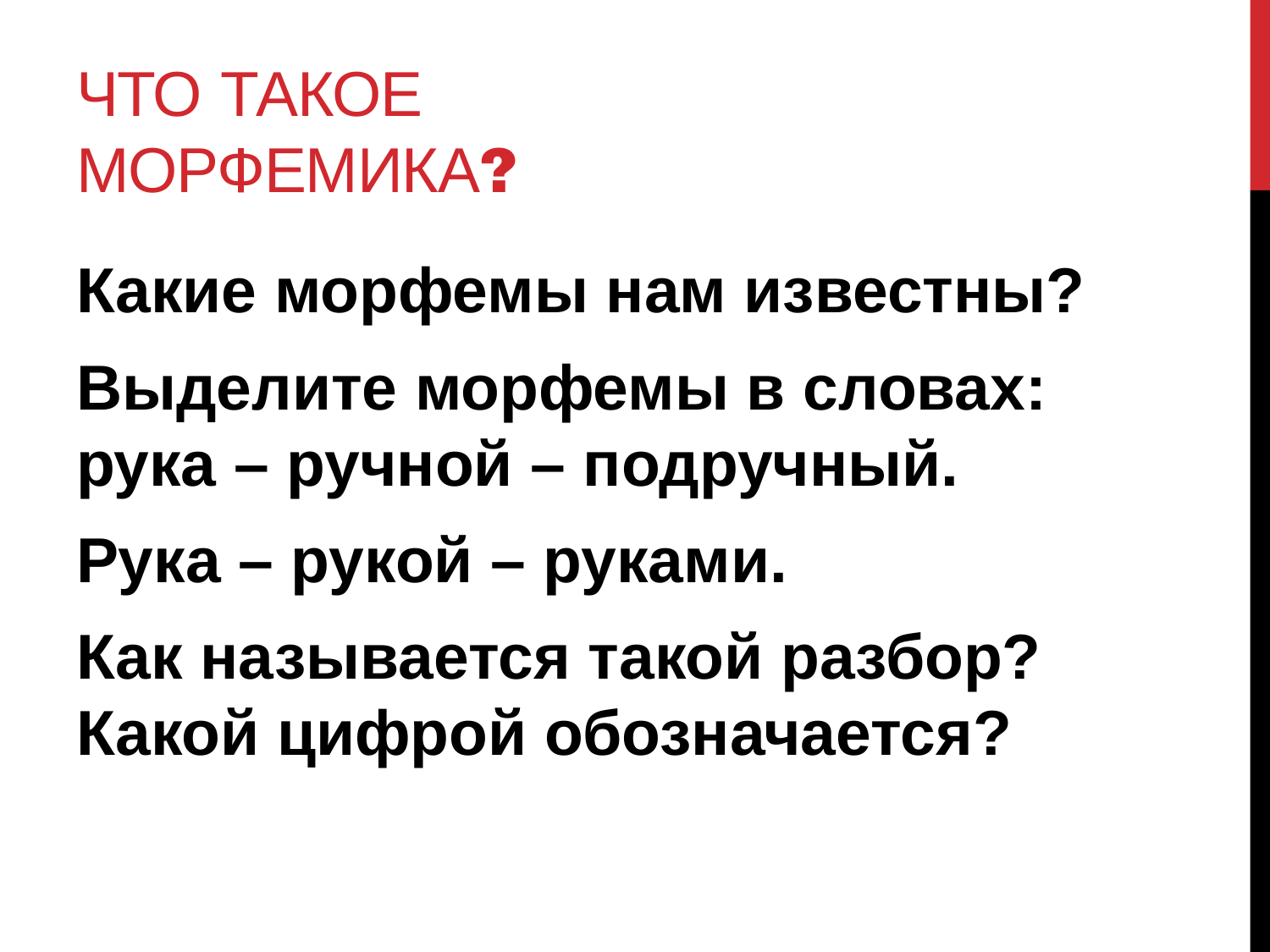

# Что такое морфемика?
Какие морфемы нам известны?
Выделите морфемы в словах: рука – ручной – подручный.
Рука – рукой – руками.
Как называется такой разбор? Какой цифрой обозначается?